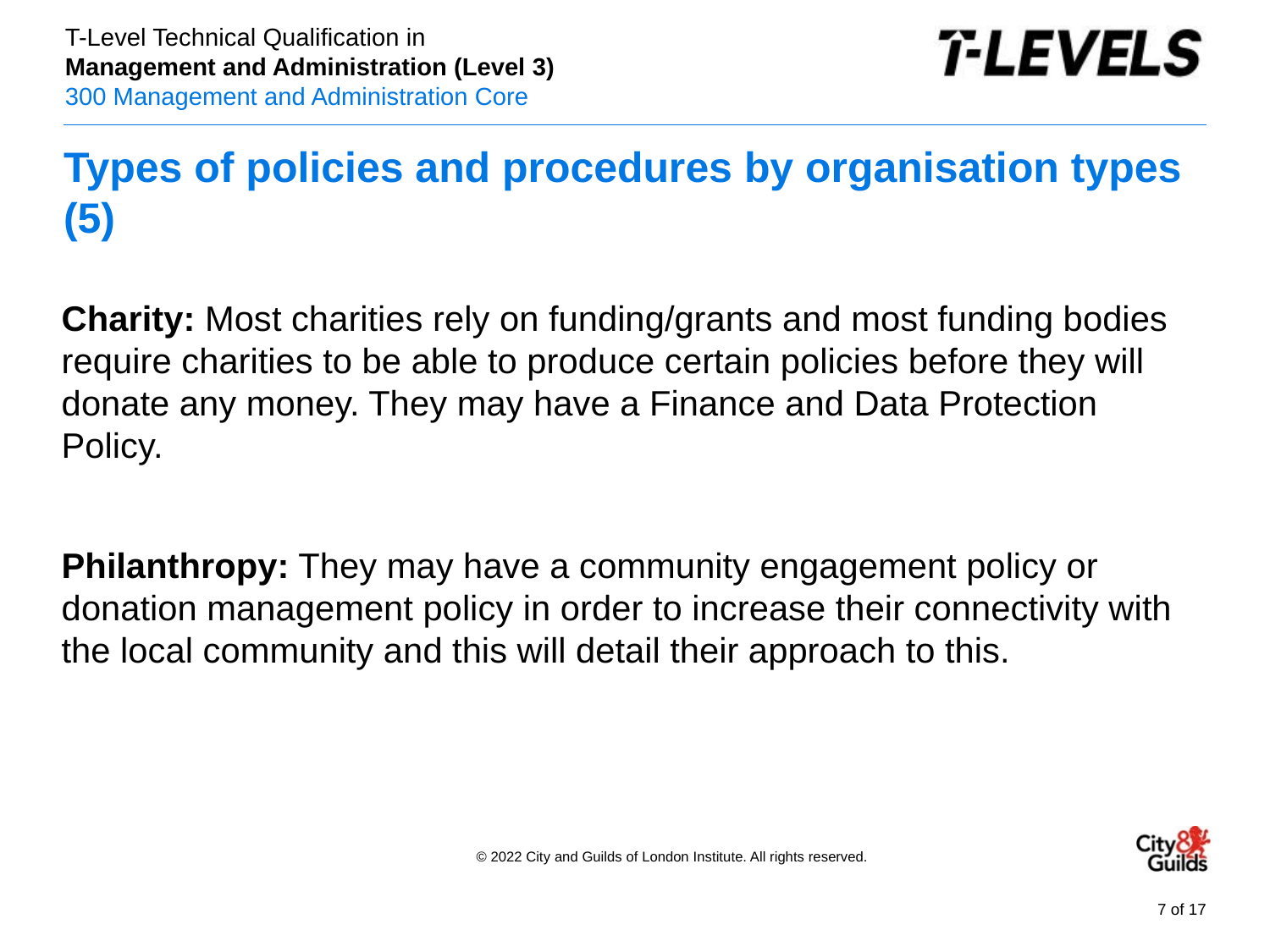

# Types of policies and procedures by organisation types (5)
Charity: Most charities rely on funding/grants and most funding bodies require charities to be able to produce certain policies before they will donate any money. They may have a Finance and Data Protection Policy.

Philanthropy: They may have a community engagement policy or donation management policy in order to increase their connectivity with the local community and this will detail their approach to this.